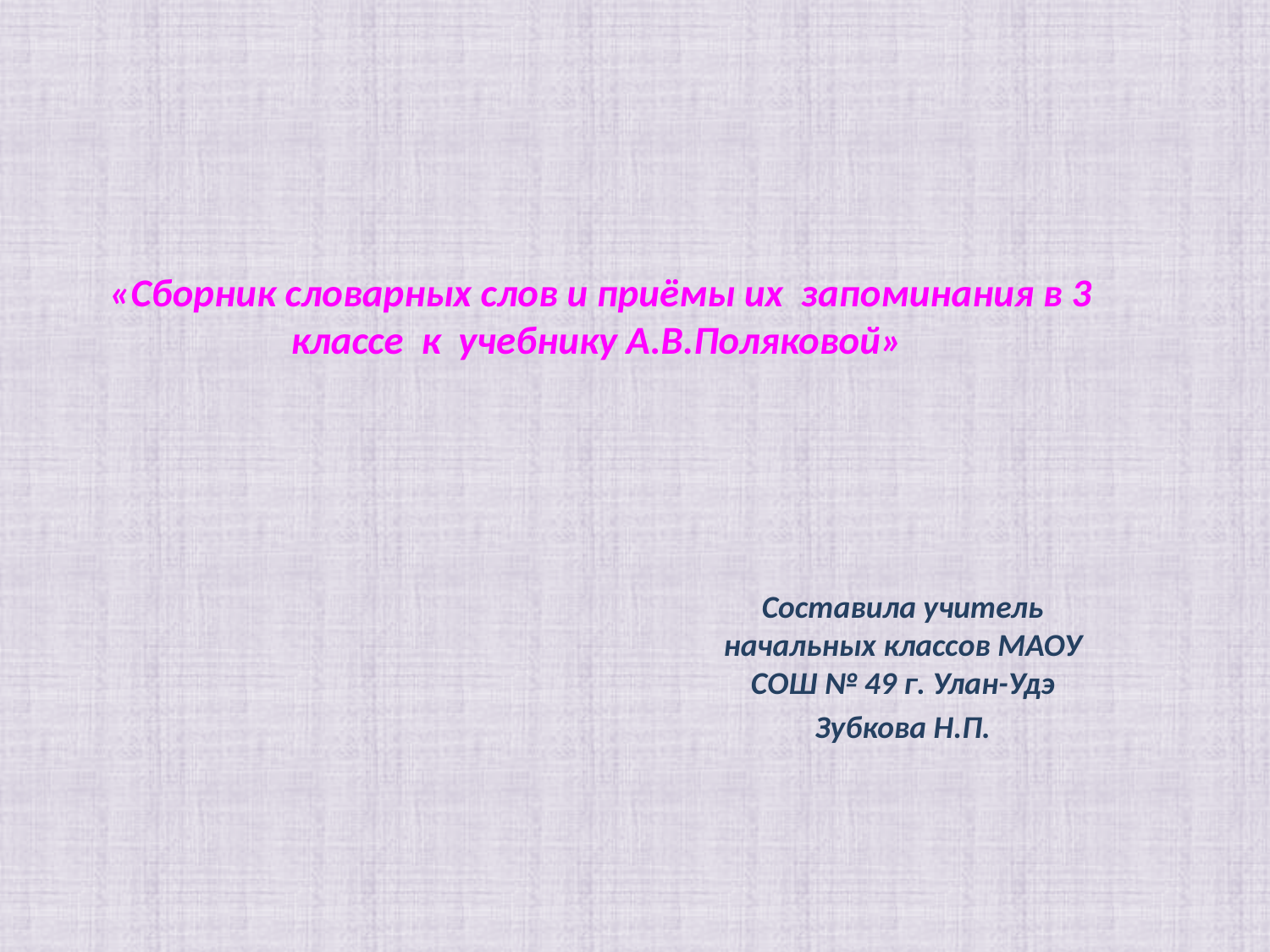

# «Сборник словарных слов и приёмы их  запоминания в 3 классе  к  учебнику А.В.Поляковой»
Составила учитель начальных классов МАОУ СОШ № 49 г. Улан-Удэ
Зубкова Н.П.